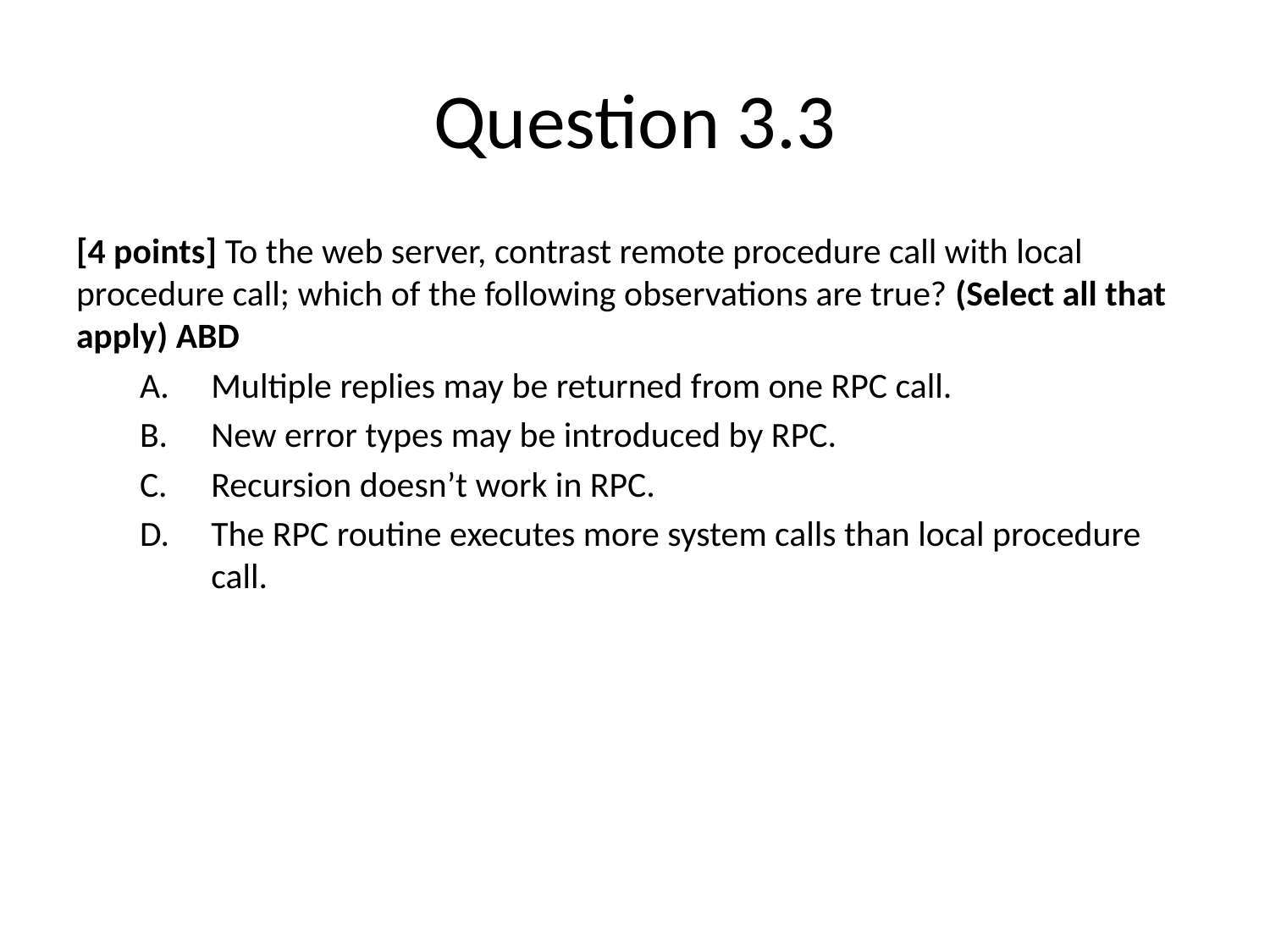

# Question 3.3
[4 points] To the web server, contrast remote procedure call with local procedure call; which of the following observations are true? (Select all that apply) ABD
Multiple replies may be returned from one RPC call.
New error types may be introduced by RPC.
Recursion doesn’t work in RPC.
The RPC routine executes more system calls than local procedure call.